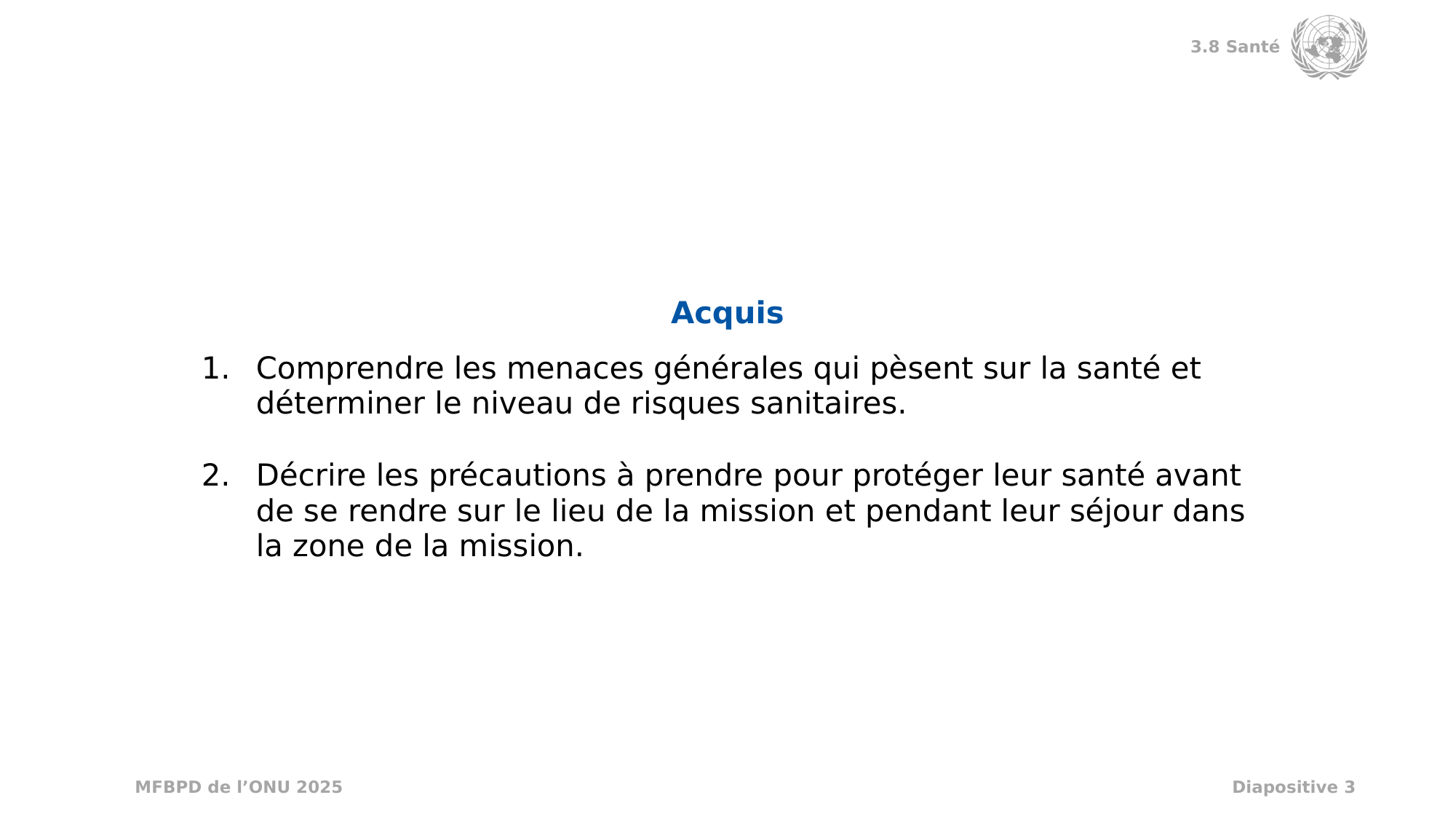

| Acquis |
| --- |
| Comprendre les menaces générales qui pèsent sur la santé et déterminer le niveau de risques sanitaires. Décrire les précautions à prendre pour protéger leur santé avant de se rendre sur le lieu de la mission et pendant leur séjour dans la zone de la mission. |